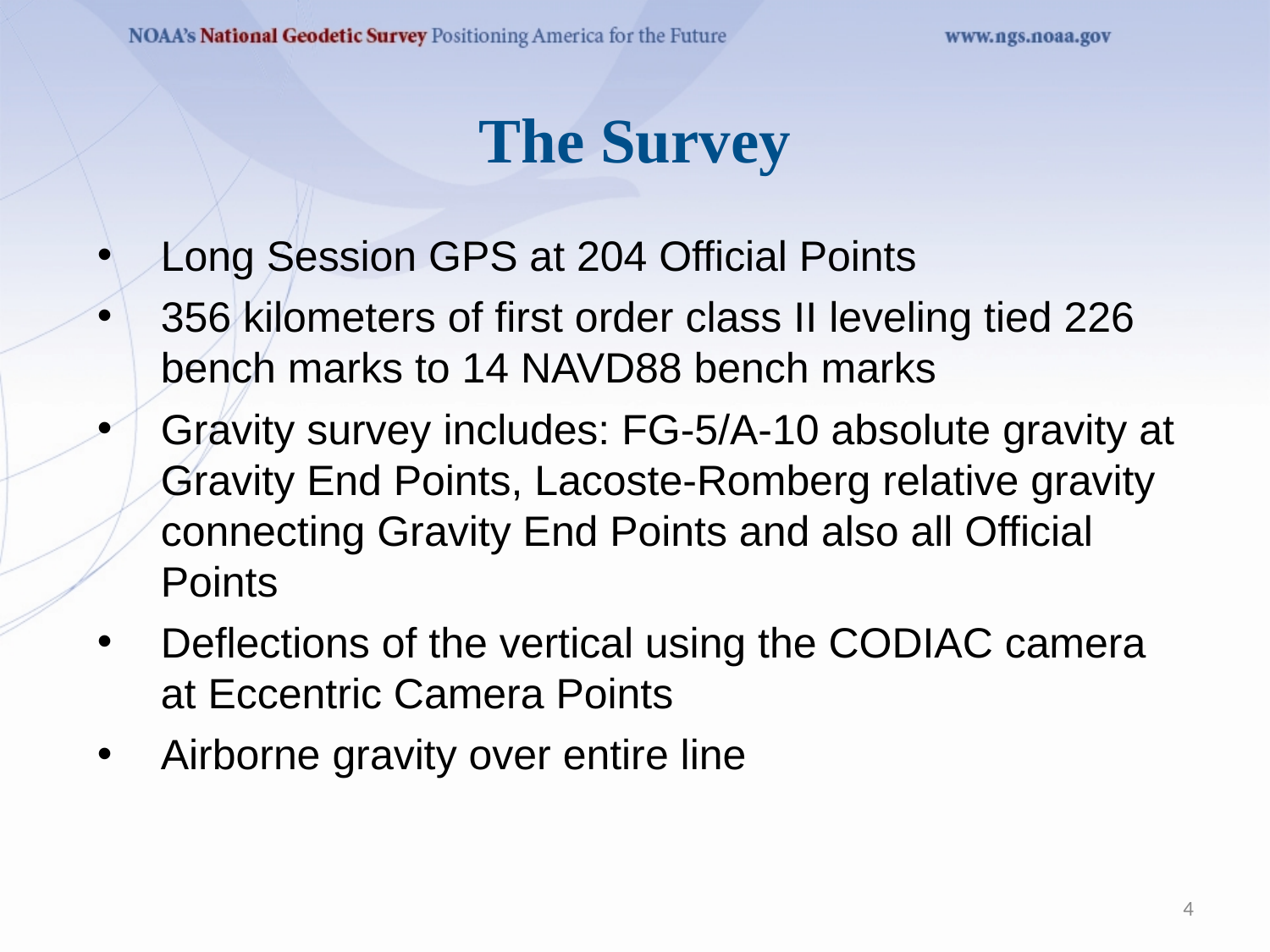

# The Survey
Long Session GPS at 204 Official Points
356 kilometers of first order class II leveling tied 226 bench marks to 14 NAVD88 bench marks
Gravity survey includes: FG-5/A-10 absolute gravity at Gravity End Points, Lacoste-Romberg relative gravity connecting Gravity End Points and also all Official Points
Deflections of the vertical using the CODIAC camera at Eccentric Camera Points
Airborne gravity over entire line

4